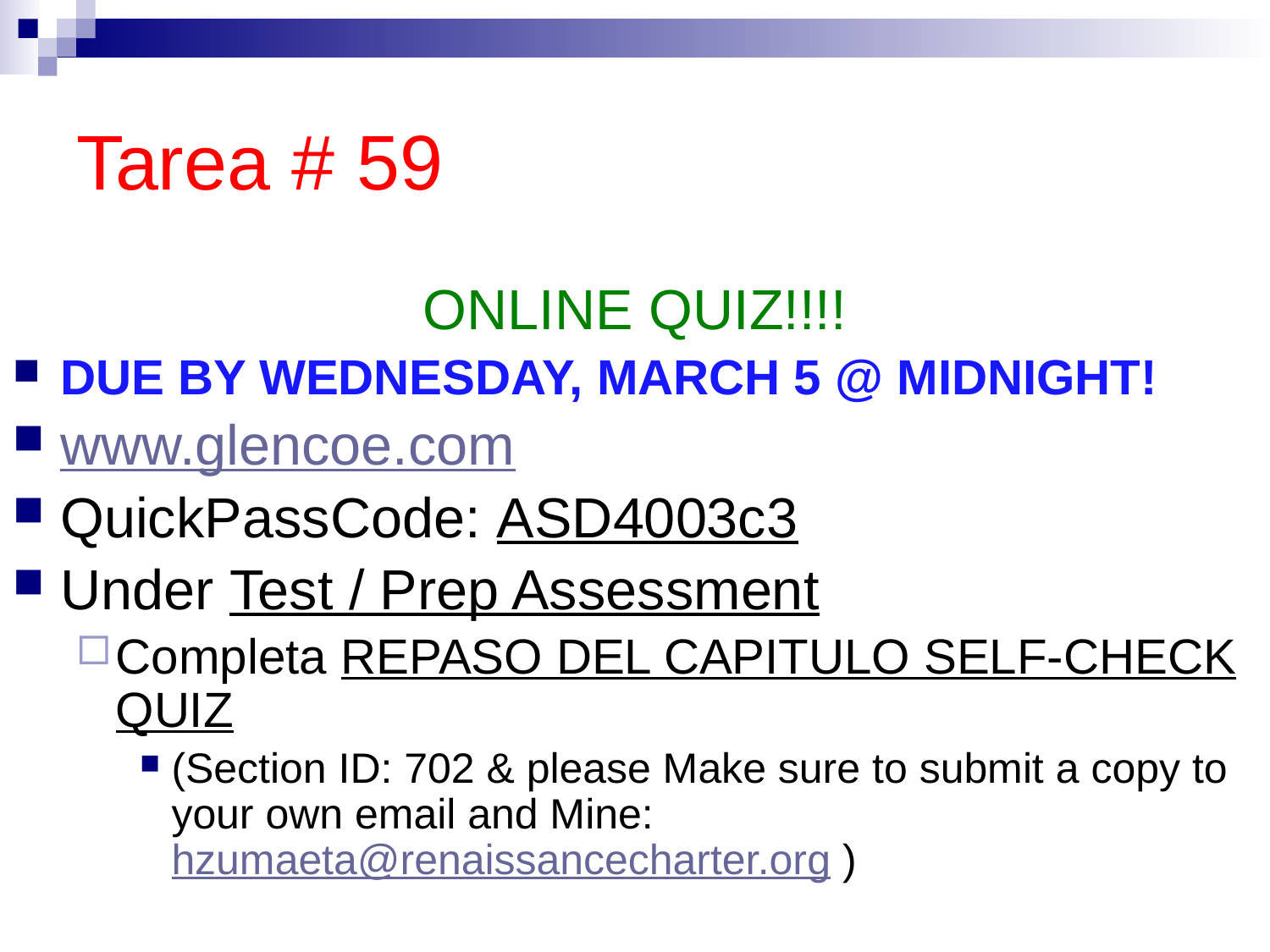

# Tarea # 59
ONLINE QUIZ!!!!
DUE BY WEDNESDAY, MARCH 5 @ MIDNIGHT!
www.glencoe.com
QuickPassCode: ASD4003c3
Under Test / Prep Assessment
Completa REPASO DEL CAPITULO SELF-CHECK QUIZ
(Section ID: 702 & please Make sure to submit a copy to your own email and Mine: hzumaeta@renaissancecharter.org )